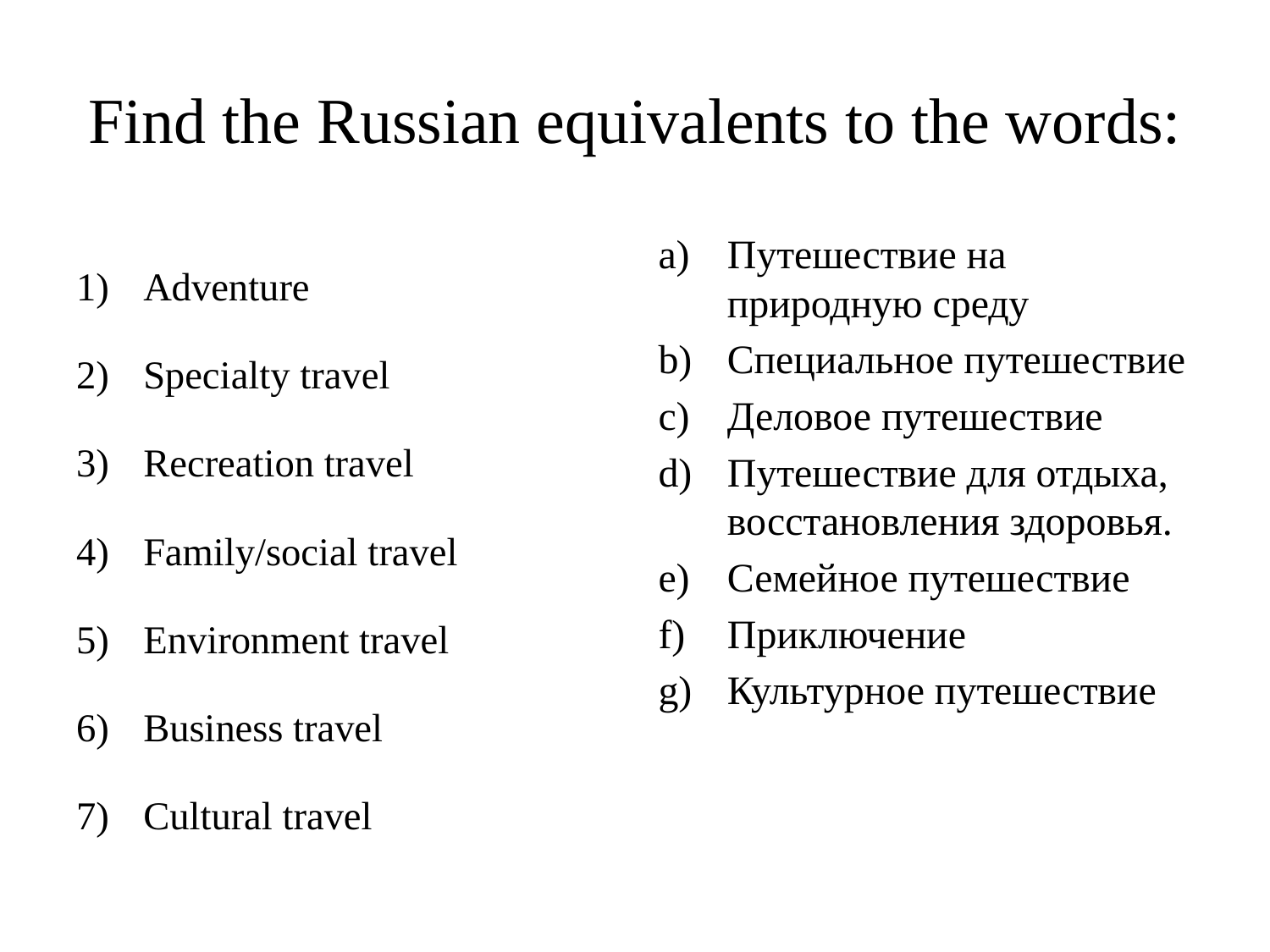

# Find the Russian equivalents to the words:
Adventure
Specialty travel
Recreation travel
Family/social travel
Environment travel
Business travel
Cultural travel

Путешествие на природную среду
Специальное путешествие
Деловое путешествие
Путешествие для отдыха, восстановления здоровья.
Семейное путешествие
Приключение
Культурное путешествие